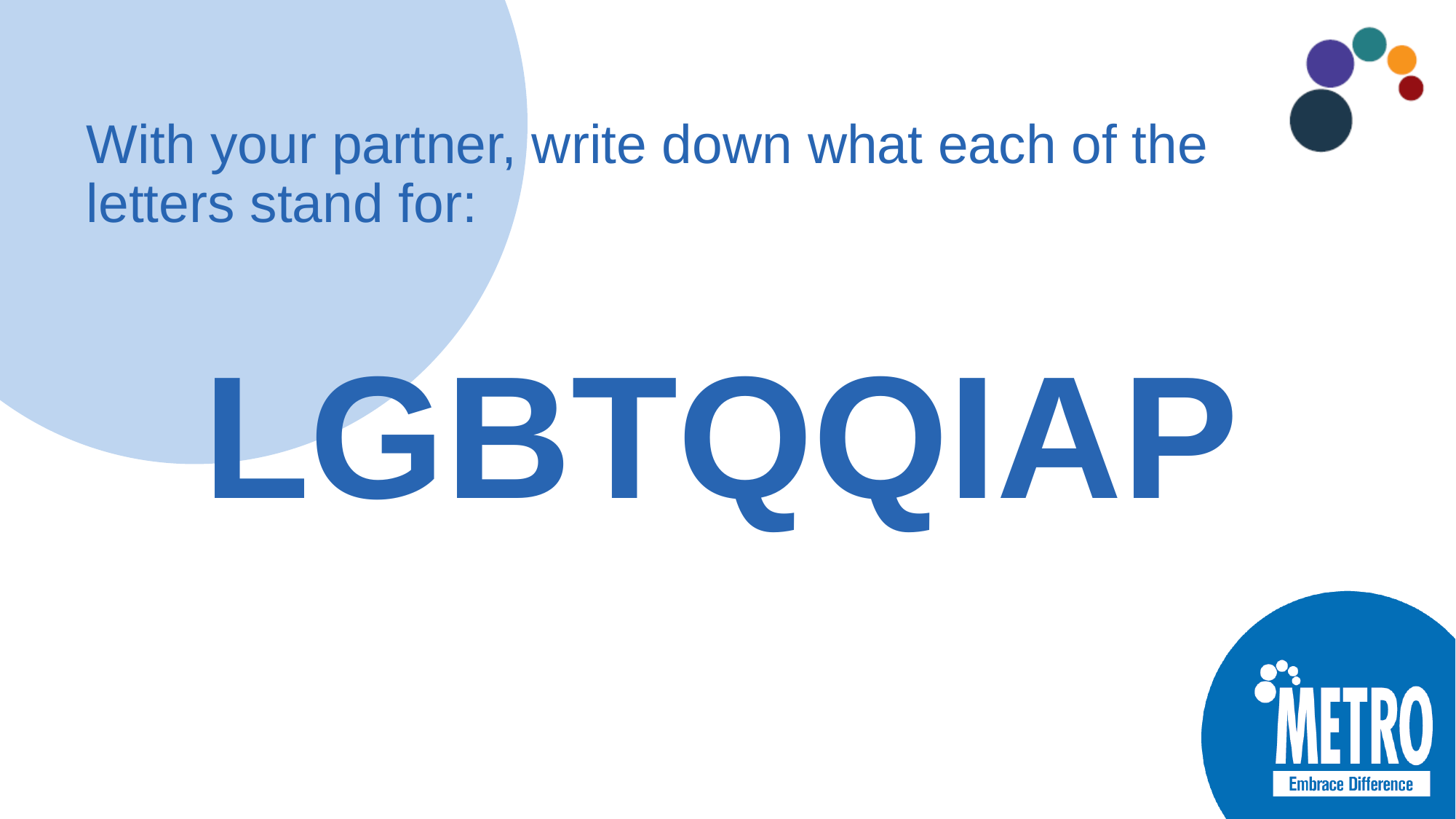

With your partner, write down what each of the letters stand for:
LGBTQQIAP